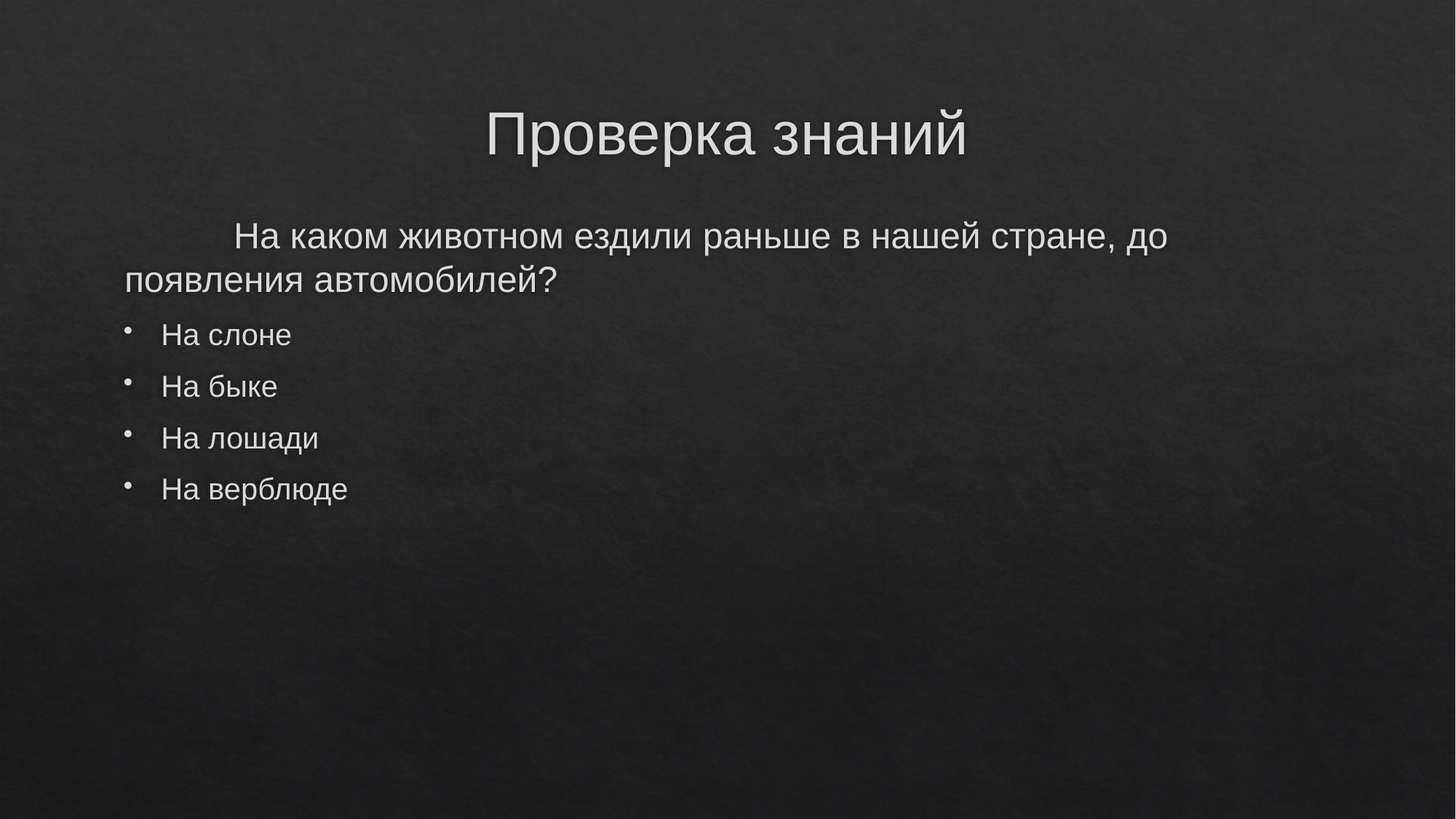

# Проверка знаний
	На каком животном ездили раньше в нашей стране, до появления автомобилей?
На слоне
На быке
На лошади
На верблюде